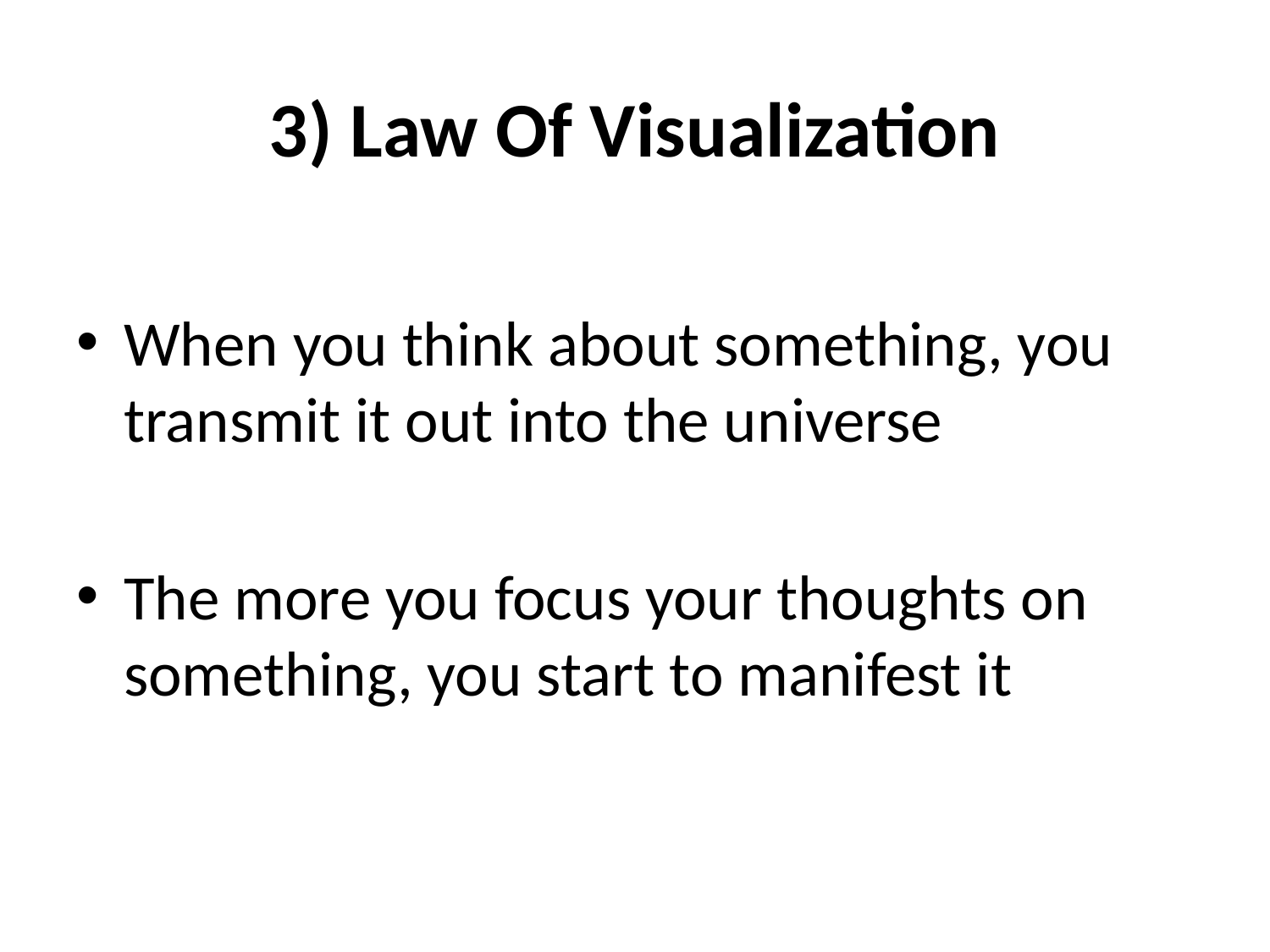

# 3) Law Of Visualization
When you think about something, you transmit it out into the universe

The more you focus your thoughts on something, you start to manifest it